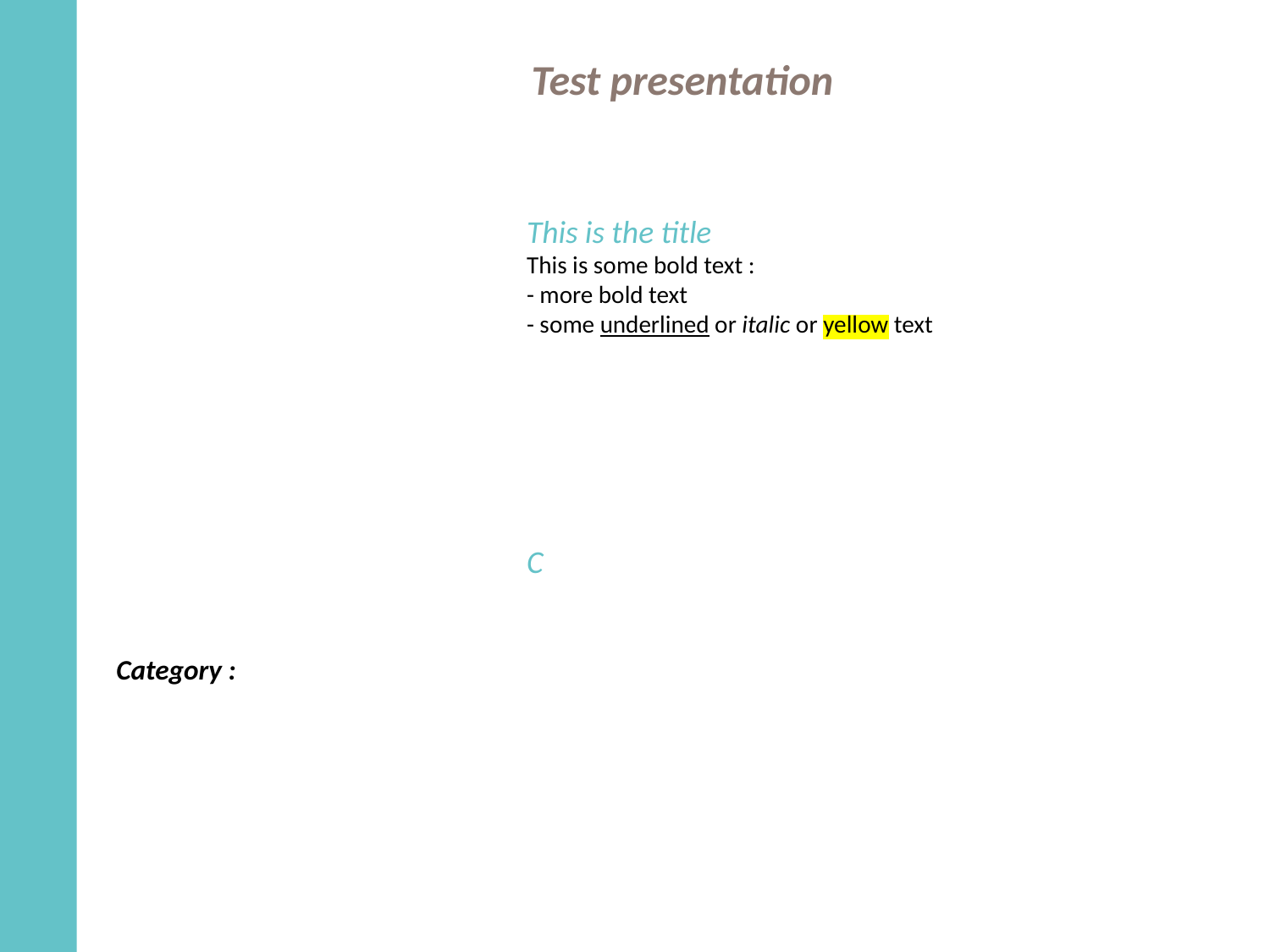

Test presentation

This is the title
This is some bold text :
- more bold text
- some underlined or italic or yellow text
C
Category :